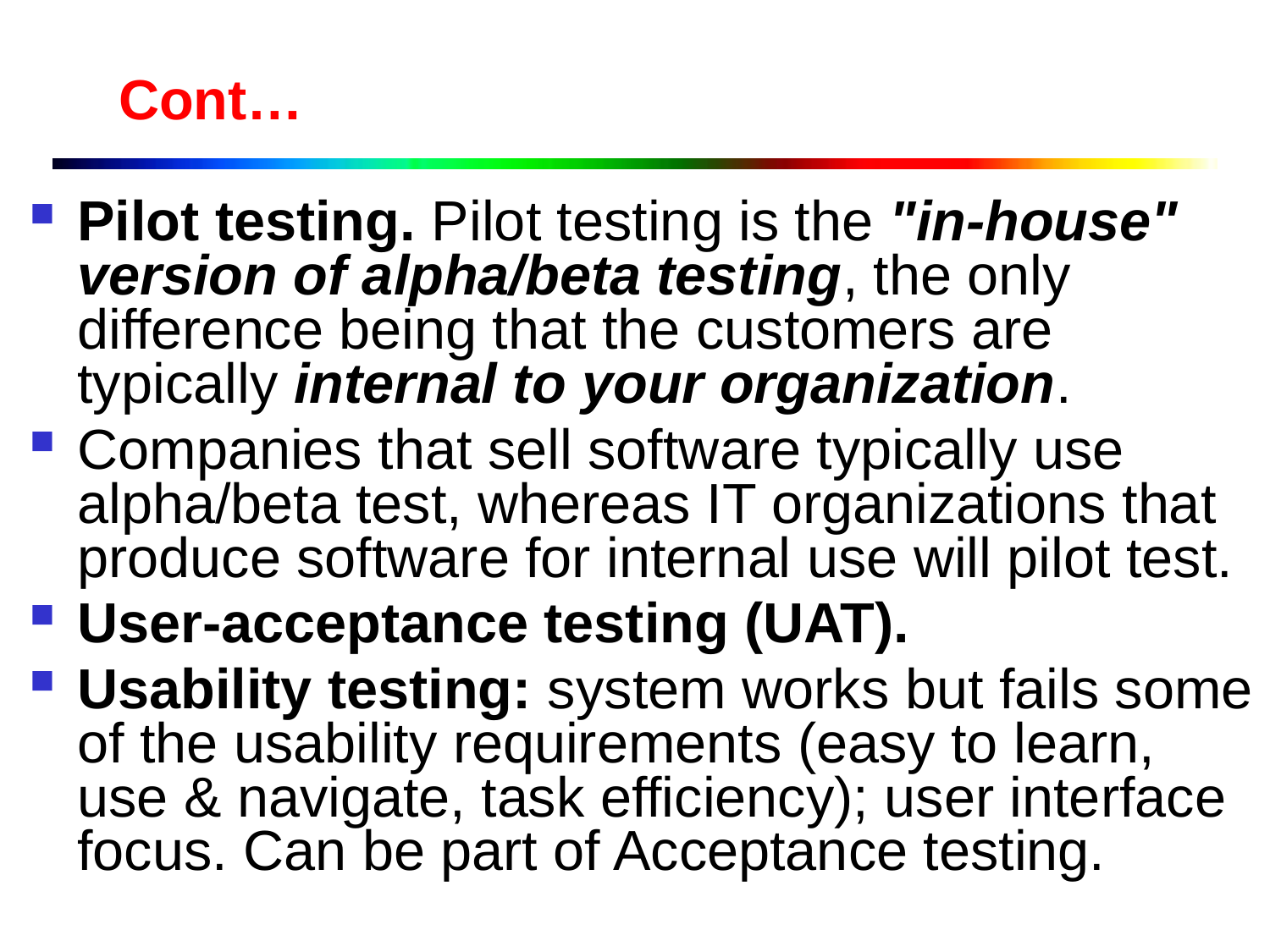

# Cont…
Pilot testing. Pilot testing is the "in-house" version of alpha/beta testing, the only difference being that the customers are typically internal to your organization.
Companies that sell software typically use alpha/beta test, whereas IT organizations that produce software for internal use will pilot test.
User-acceptance testing (UAT).
Usability testing: system works but fails some of the usability requirements (easy to learn, use & navigate, task efficiency); user interface focus. Can be part of Acceptance testing.